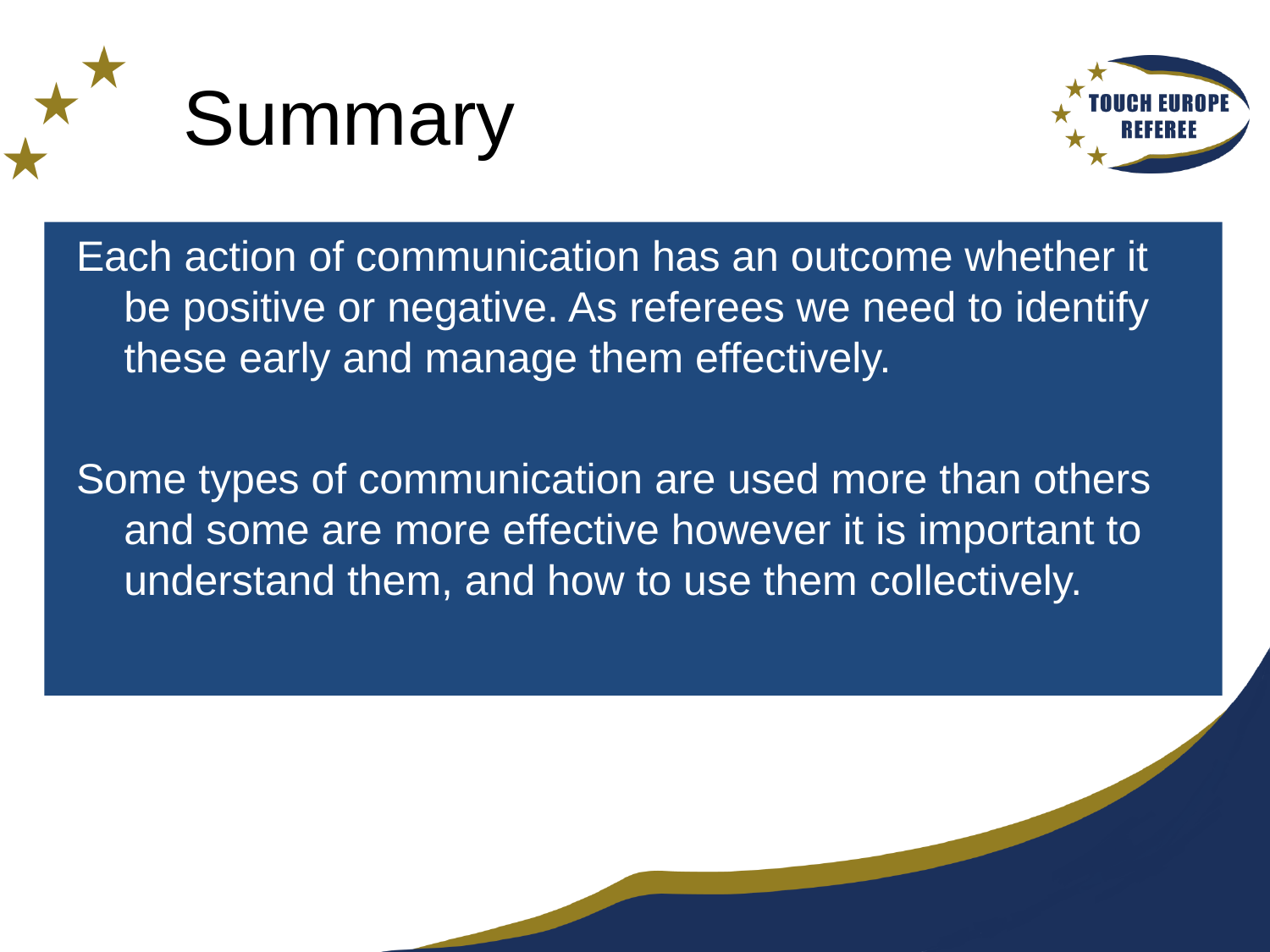

# Summary

Each action of communication has an outcome whether it be positive or negative. As referees we need to identify these early and manage them effectively.

Some types of communication are used more than others and some are more effective however it is important to understand them, and how to use them collectively.